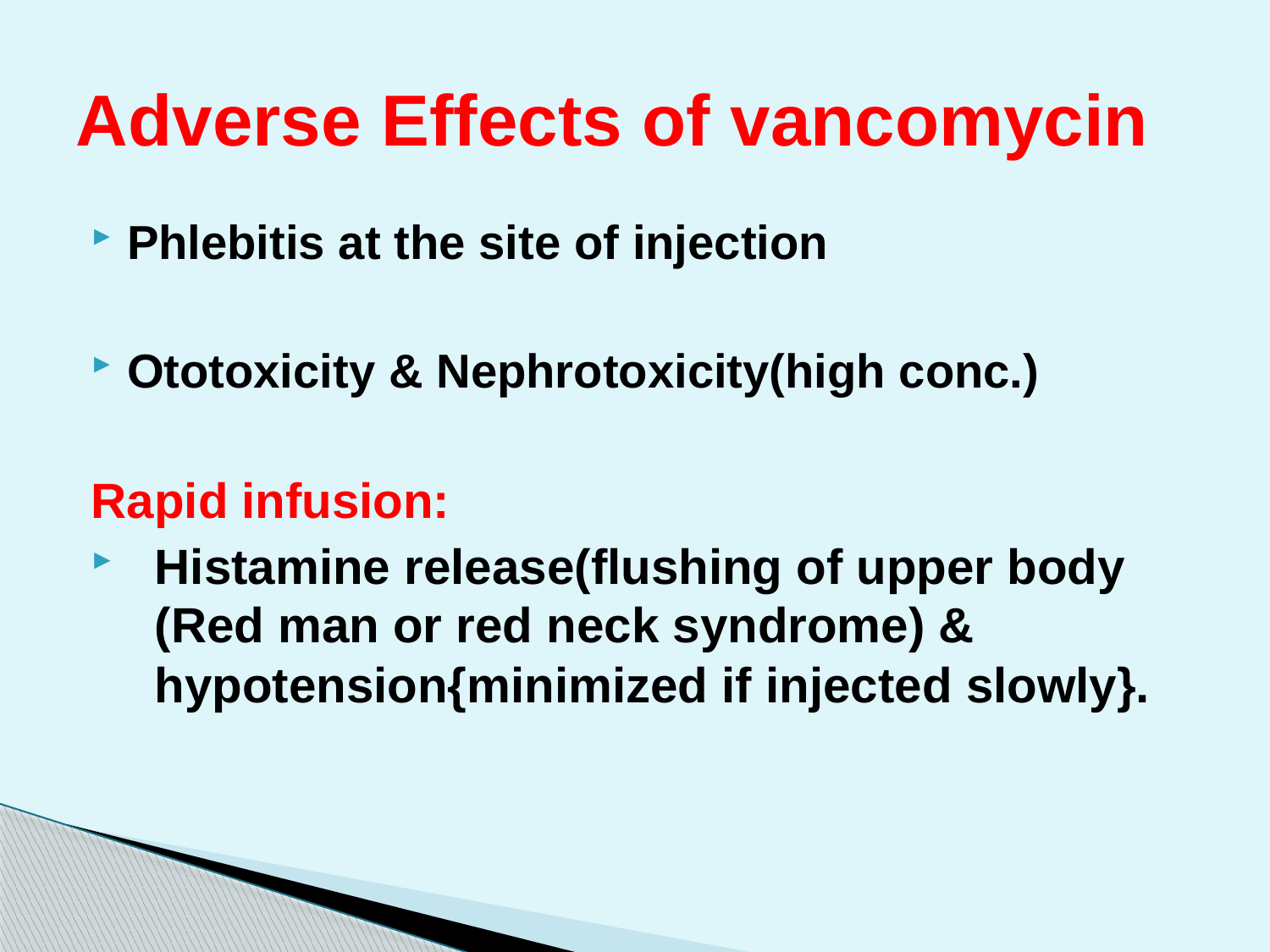

# Adverse Effects of vancomycin
Phlebitis at the site of injection

Ototoxicity & Nephrotoxicity(high conc.)

Rapid infusion:
Histamine release(flushing of upper body (Red man or red neck syndrome) & hypotension{minimized if injected slowly}.